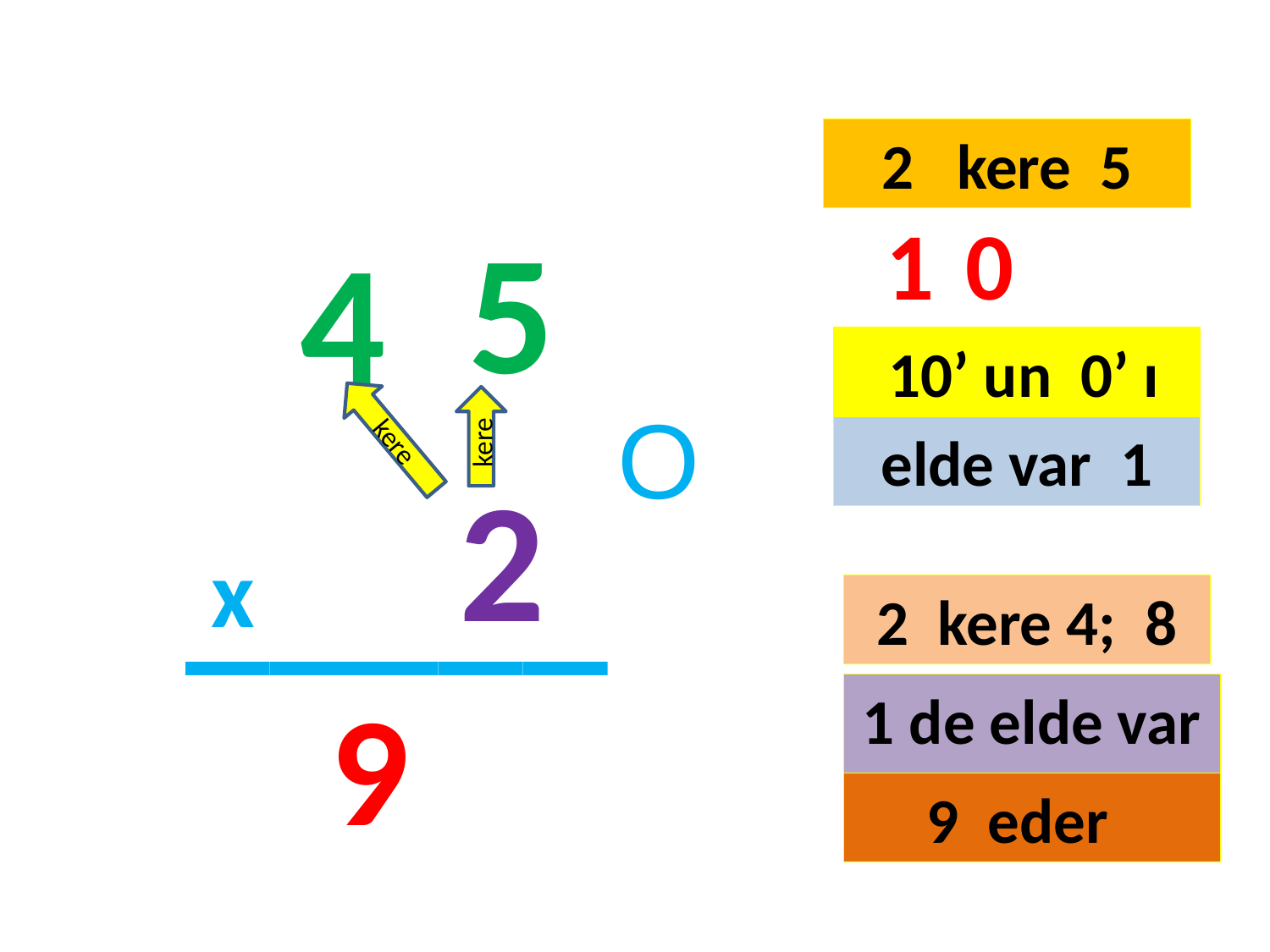

2   kere  5
5
1
0
4
#

 10’ un  0’ ı
kere
kere
O
elde var  1

2
_____

x
2  kere 4;  8
9
1 de elde var
9  eder